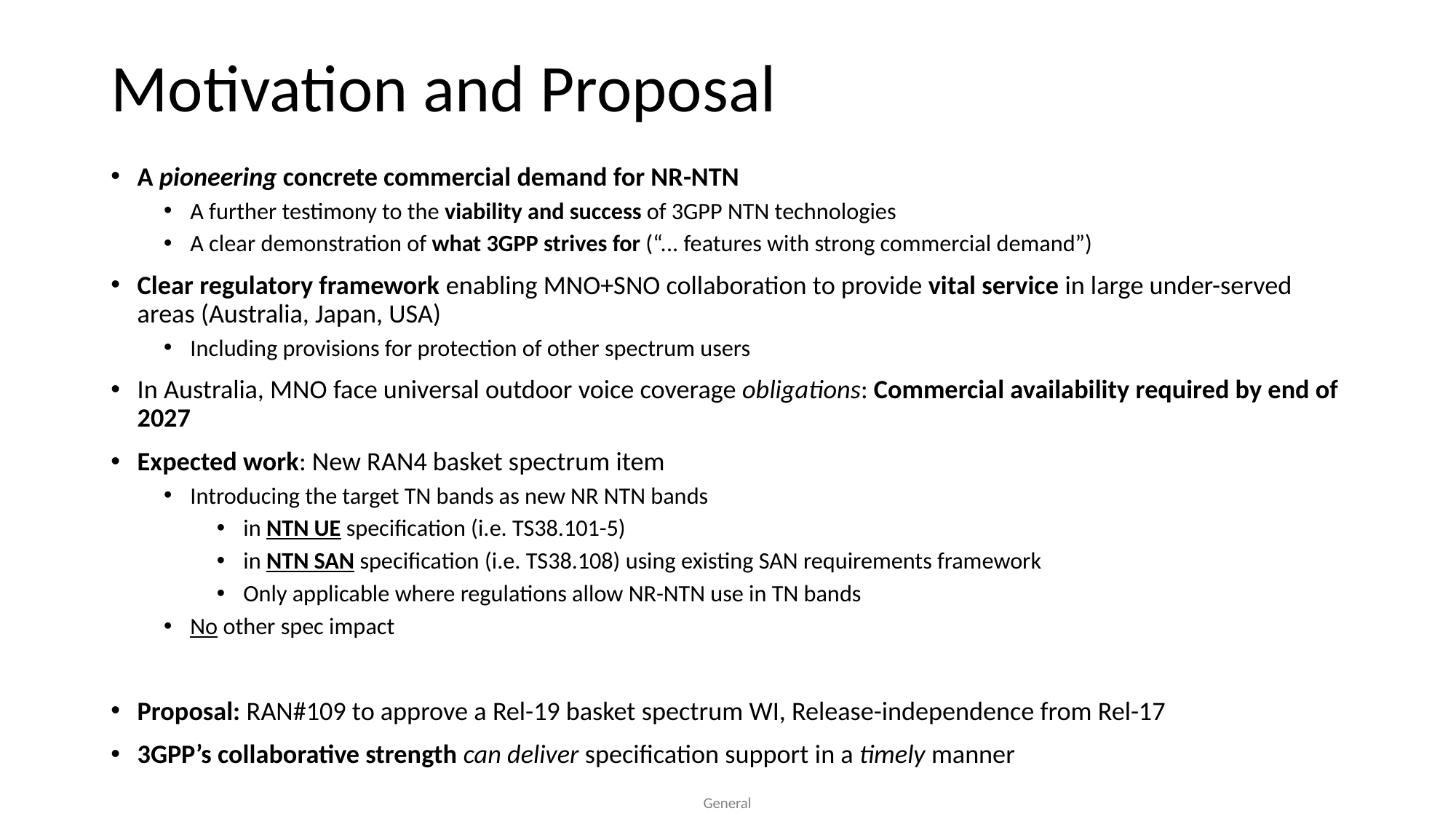

# Motivation and Proposal
A pioneering concrete commercial demand for NR-NTN
A further testimony to the viability and success of 3GPP NTN technologies
A clear demonstration of what 3GPP strives for (“... features with strong commercial demand”)
Clear regulatory framework enabling MNO+SNO collaboration to provide vital service in large under-served areas (Australia, Japan, USA)
Including provisions for protection of other spectrum users
In Australia, MNO face universal outdoor voice coverage obligations: Commercial availability required by end of 2027
Expected work: New RAN4 basket spectrum item
Introducing the target TN bands as new NR NTN bands
in NTN UE specification (i.e. TS38.101-5)
in NTN SAN specification (i.e. TS38.108) using existing SAN requirements framework
Only applicable where regulations allow NR-NTN use in TN bands
No other spec impact

Proposal: RAN#109 to approve a Rel-19 basket spectrum WI, Release-independence from Rel-17
3GPP’s collaborative strength can deliver specification support in a timely manner